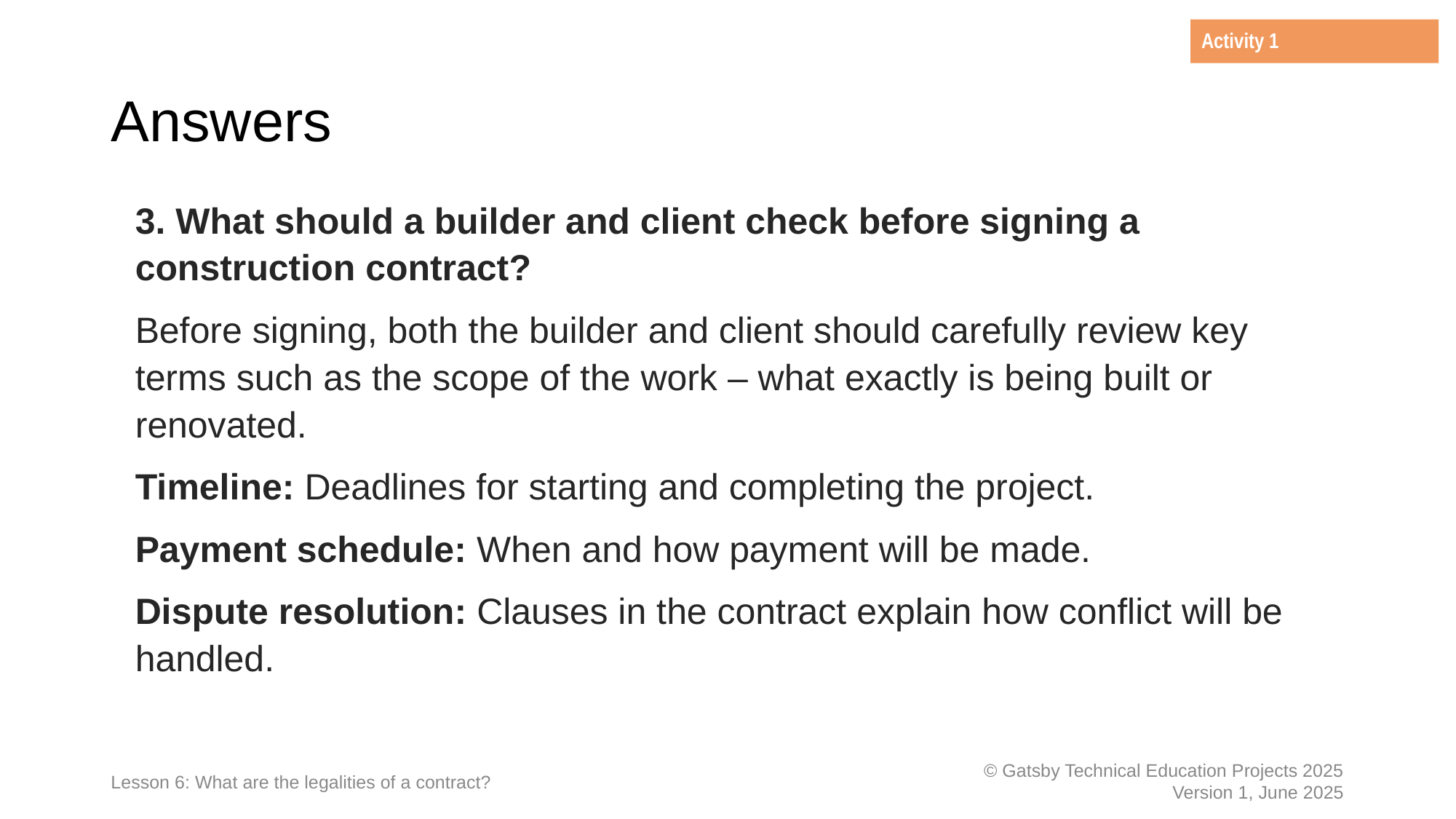

Activity 1
# Answers
3. What should a builder and client check before signing a construction contract?
Before signing, both the builder and client should carefully review key terms such as the scope of the work – what exactly is being built or renovated.
Timeline: Deadlines for starting and completing the project.
Payment schedule: When and how payment will be made.
Dispute resolution: Clauses in the contract explain how conflict will be handled.

Lesson 6: What are the legalities of a contract?